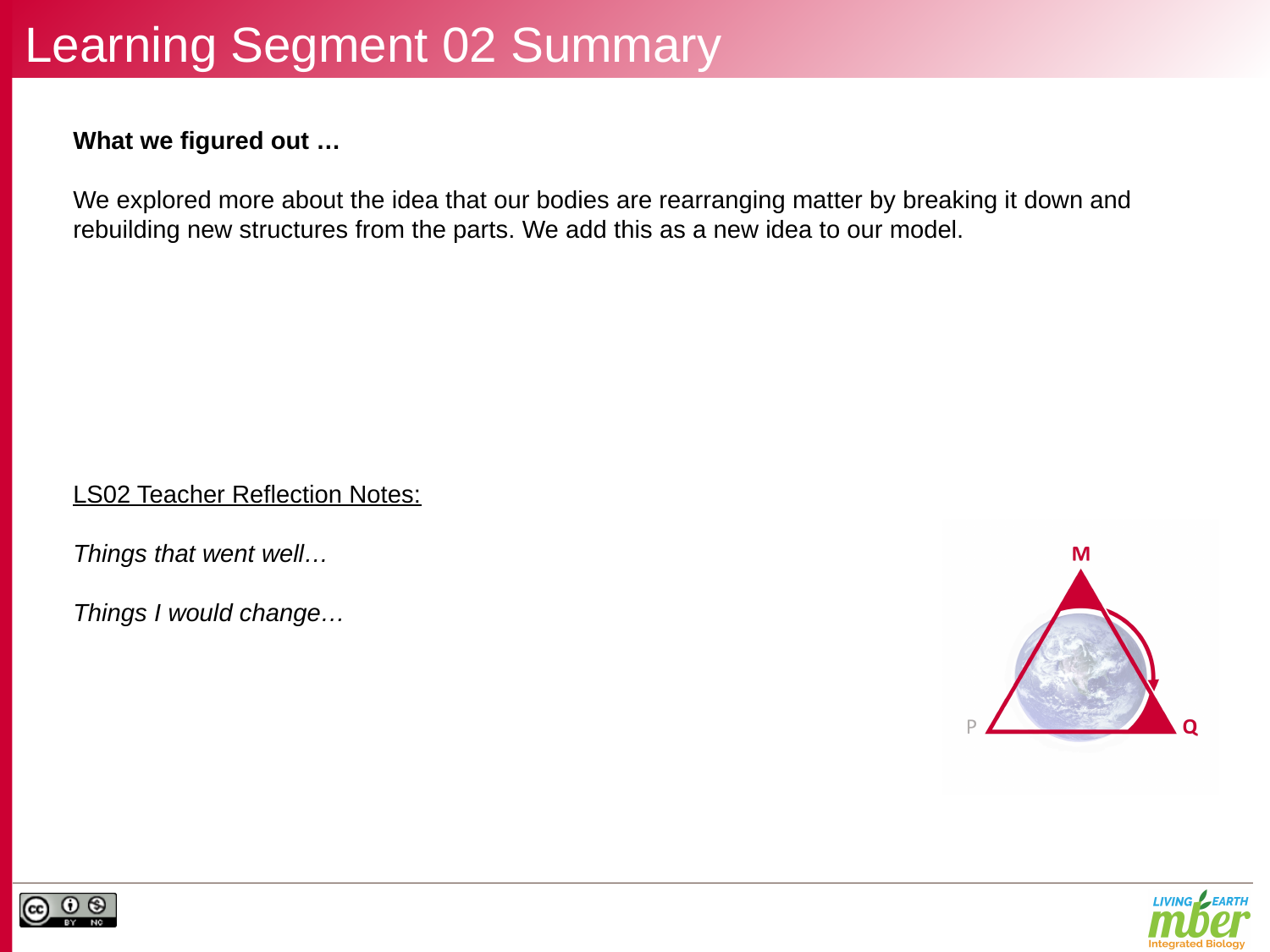

# Learning Segment 02 Summary
What we figured out …

We explored more about the idea that our bodies are rearranging matter by breaking it down and rebuilding new structures from the parts. We add this as a new idea to our model.
LS02 Teacher Reflection Notes:

Things that went well…

Things I would change…